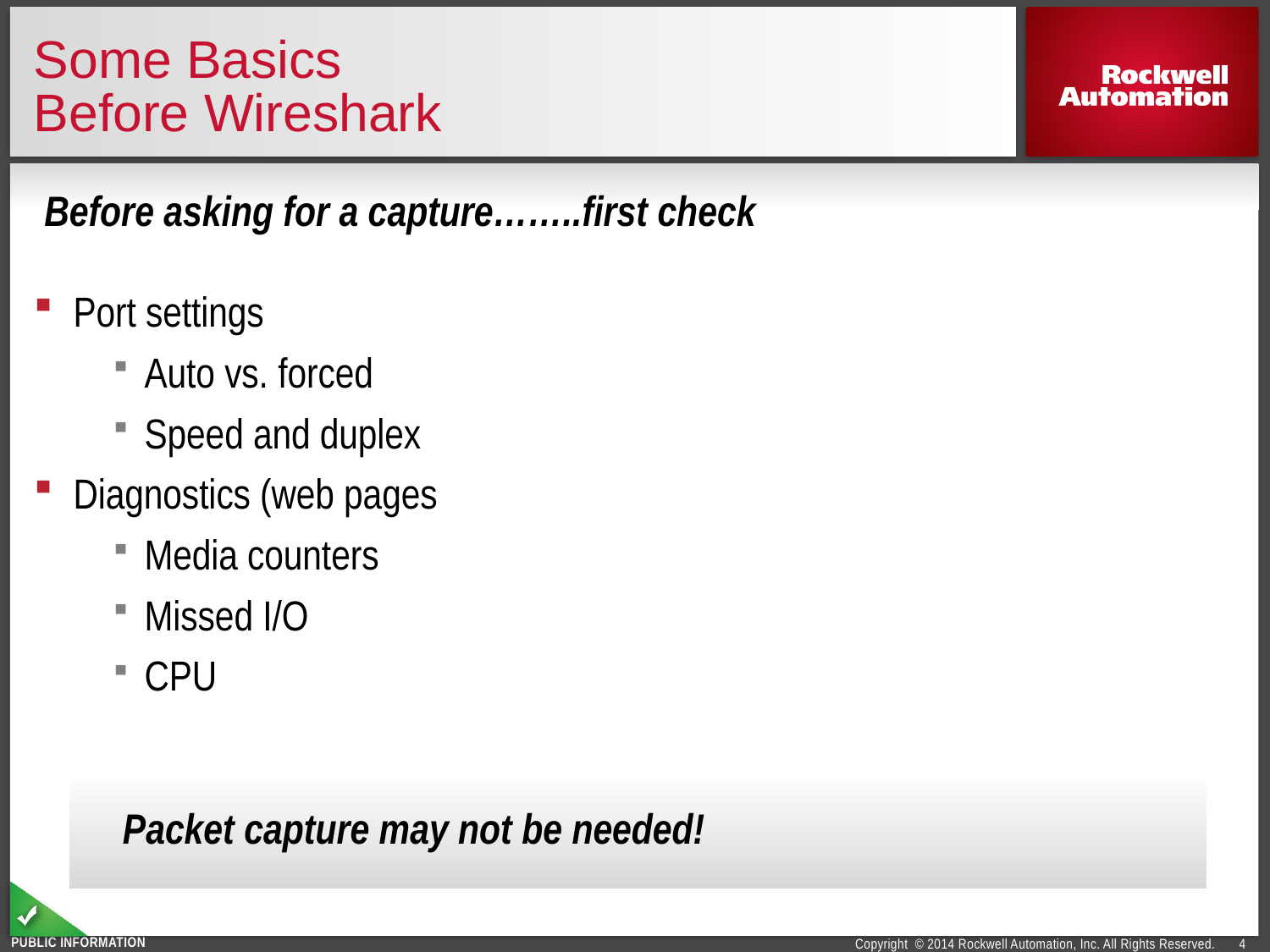

# Some Basics Before Wireshark
Before asking for a capture……..first check

Port settings
Auto vs. forced
Speed and duplex
Diagnostics (web pages
Media counters
Missed I/O
CPU
Packet capture may not be needed!
4